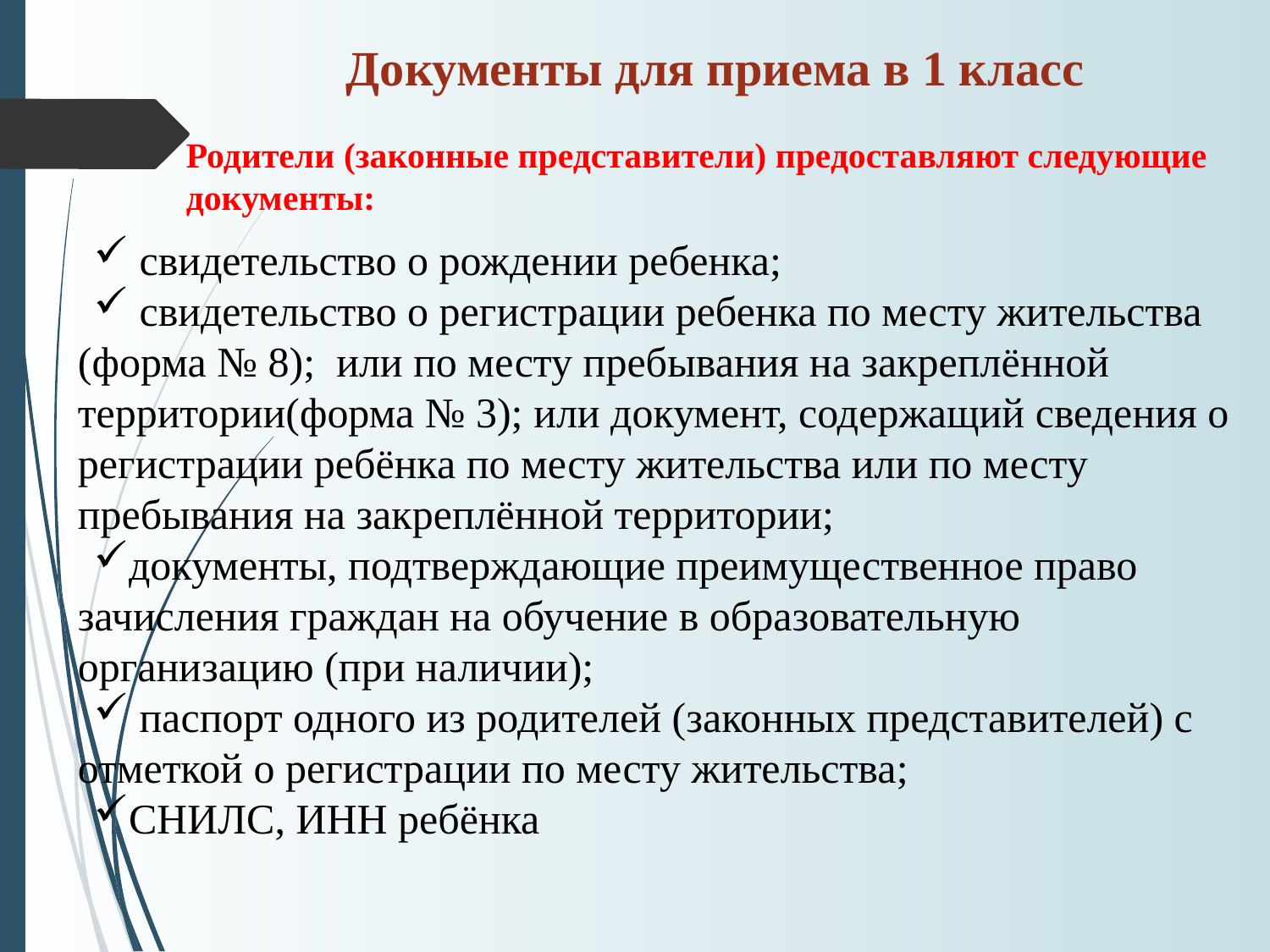

Документы для приема в 1 класс
Родители (законные представители) предоставляют следующие документы:
 свидетельство о рождении ребенка;
 свидетельство о регистрации ребенка по месту жительства (форма № 8);  или по месту пребывания на закреплённой территории(форма № 3); или документ, содержащий сведения о регистрации ребёнка по месту жительства или по месту пребывания на закреплённой территории;
документы, подтверждающие преимущественное право зачисления граждан на обучение в образовательную организацию (при наличии);
 паспорт одного из родителей (законных представителей) с отметкой о регистрации по месту жительства;
СНИЛС, ИНН ребёнка